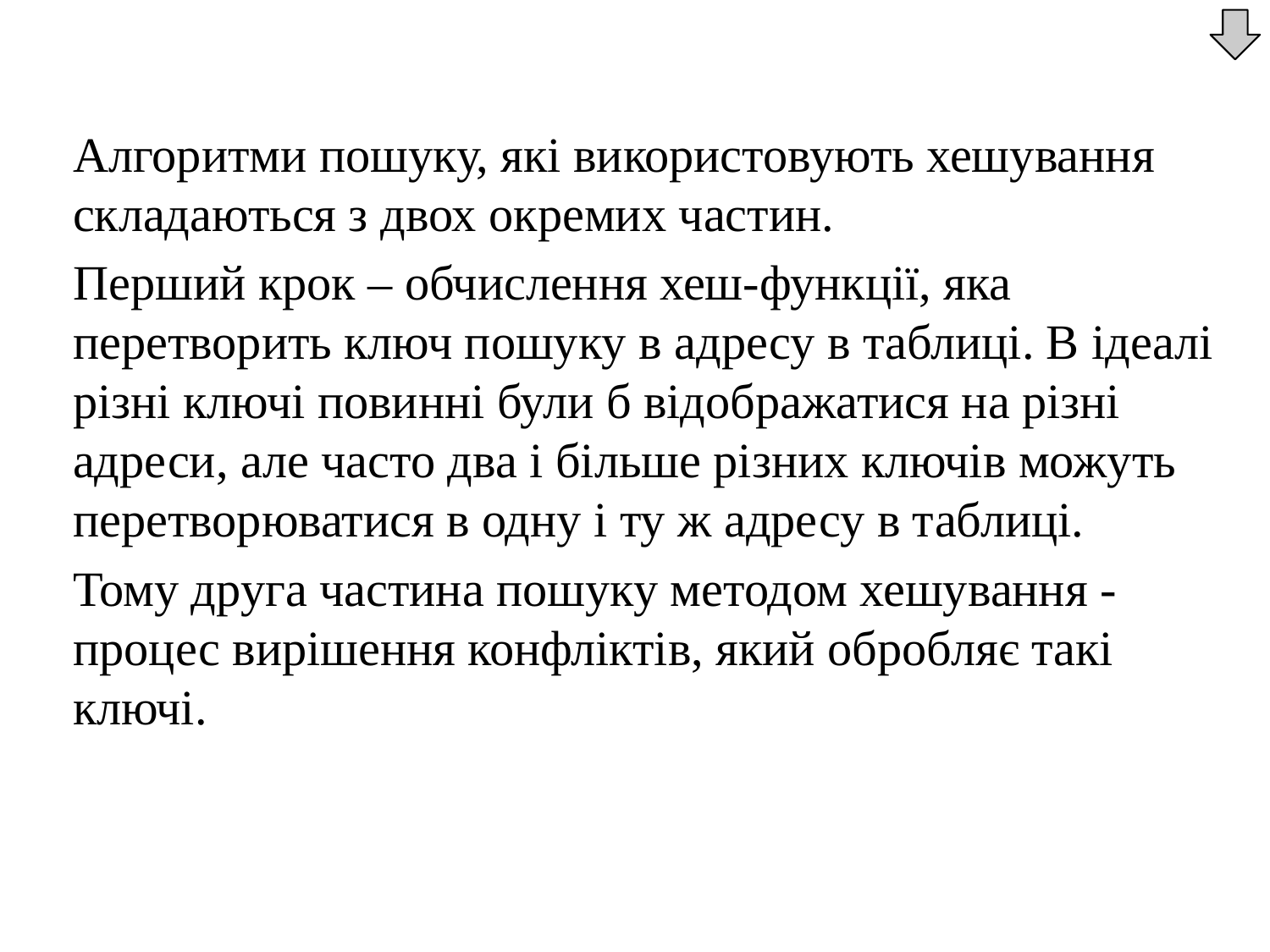

Алгоритми пошуку, які використовують хешування складаються з двох окремих частин.
	Перший крок – обчислення хеш-функції, яка перетворить ключ пошуку в адресу в таблиці. В ідеалі різні ключі повинні були б відображатися на різні адреси, але часто два і більше різних ключів можуть перетворюватися в одну і ту ж адресу в таблиці.
	Тому друга частина пошуку методом хешування - процес вирішення конфліктів, який обробляє такі ключі.